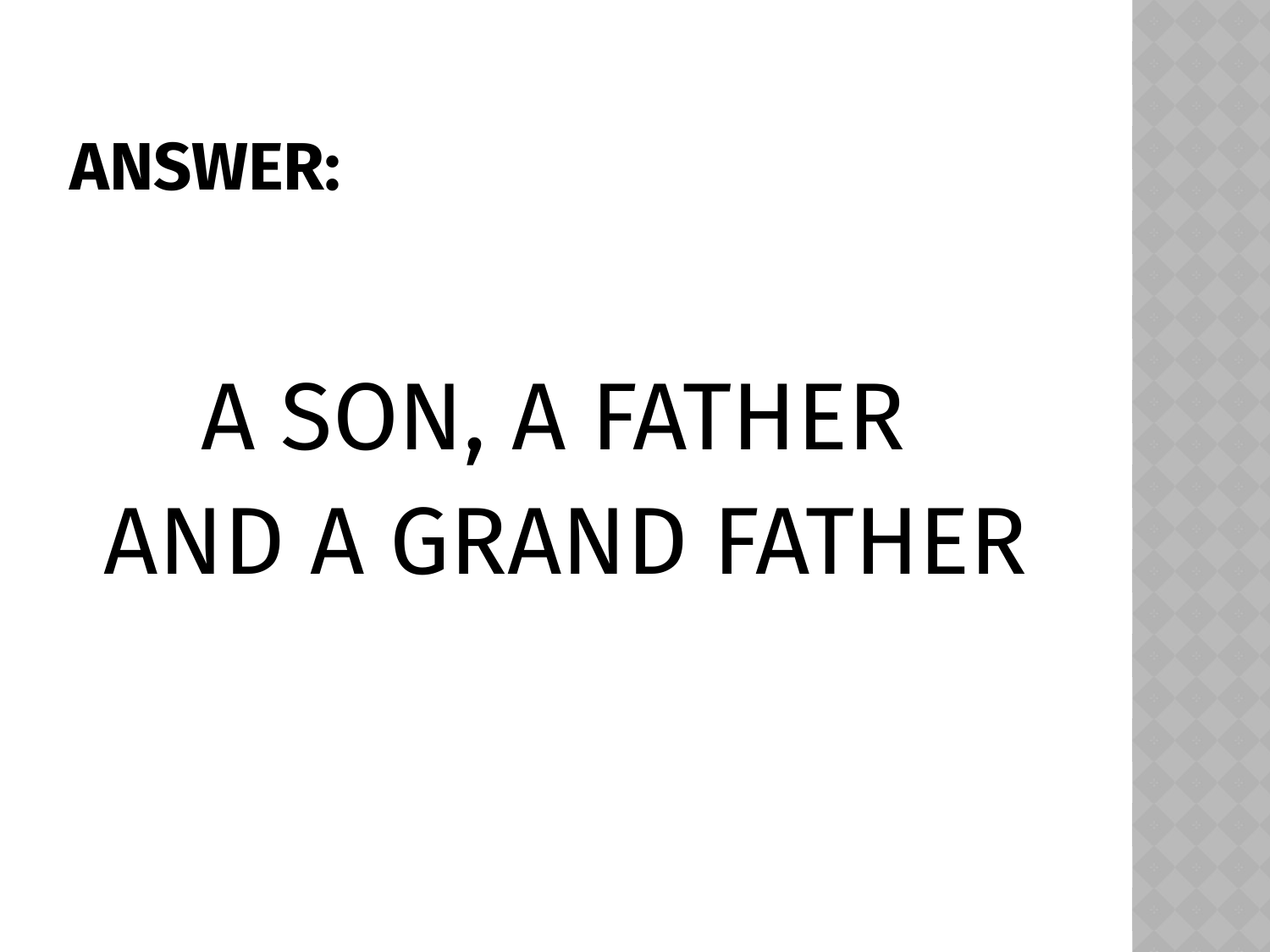

# ANSWER:

A SON, A FATHER
AND A GRAND FATHER